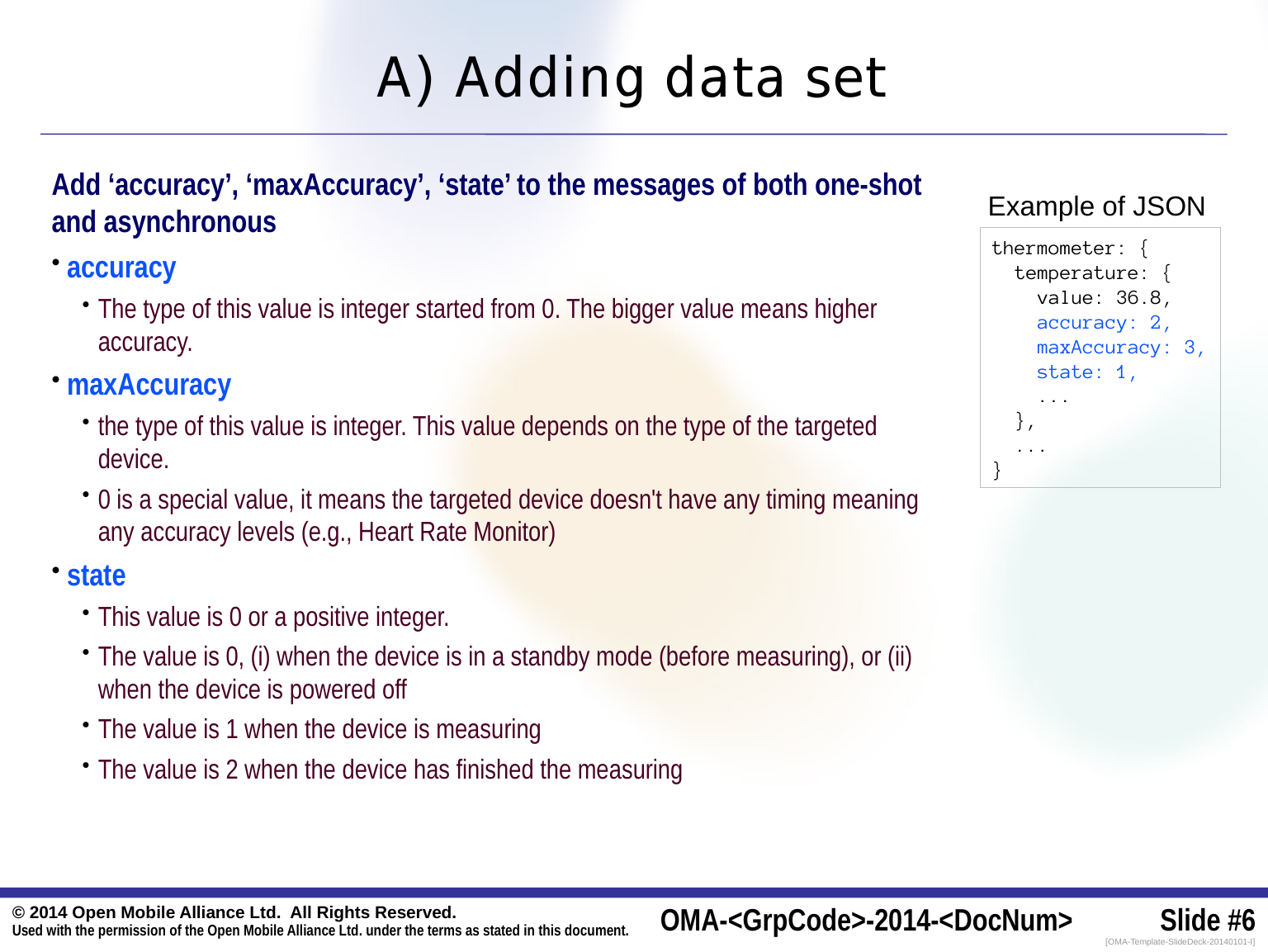

# A) Adding data set
Add ‘accuracy’, ‘maxAccuracy’, ‘state’ to the messages of both one-shot and asynchronous
accuracy
The type of this value is integer started from 0. The bigger value means higher accuracy.
maxAccuracy
the type of this value is integer. This value depends on the type of the targeted device.
0 is a special value, it means the targeted device doesn't have any timing meaning any accuracy levels (e.g., Heart Rate Monitor)
state
This value is 0 or a positive integer.
The value is 0, (i) when the device is in a standby mode (before measuring), or (ii) when the device is powered off
The value is 1 when the device is measuring
The value is 2 when the device has finished the measuring

Example of JSON
thermometer: {
  temperature: {
    value: 36.8,
    accuracy: 2,
    maxAccuracy: 3,
    state: 1,
    ...
  },
  ...
}